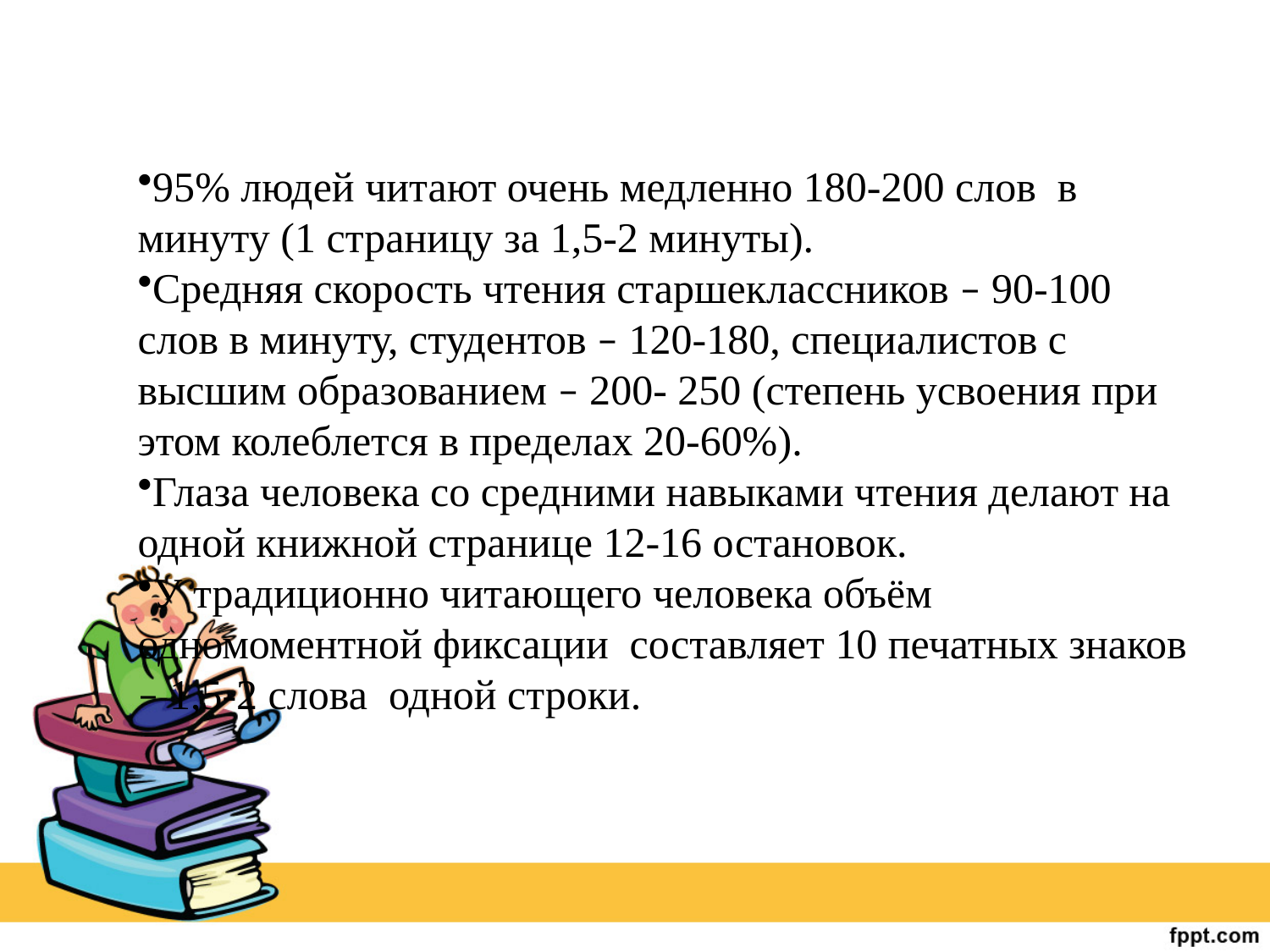

95% людей читают очень медленно 180-200 слов  в минуту (1 страницу за 1,5-2 минуты).
Средняя скорость чтения старшеклассников – 90-100 слов в минуту, студентов – 120-180, специалистов с высшим образованием – 200- 250 (степень усвоения при этом колеблется в пределах 20-60%).
Глаза человека со средними навыками чтения делают на одной книжной странице 12-16 остановок.
У традиционно читающего человека объём одномоментной фиксации  составляет 10 печатных знаков – 1,5-2 слова  одной строки.